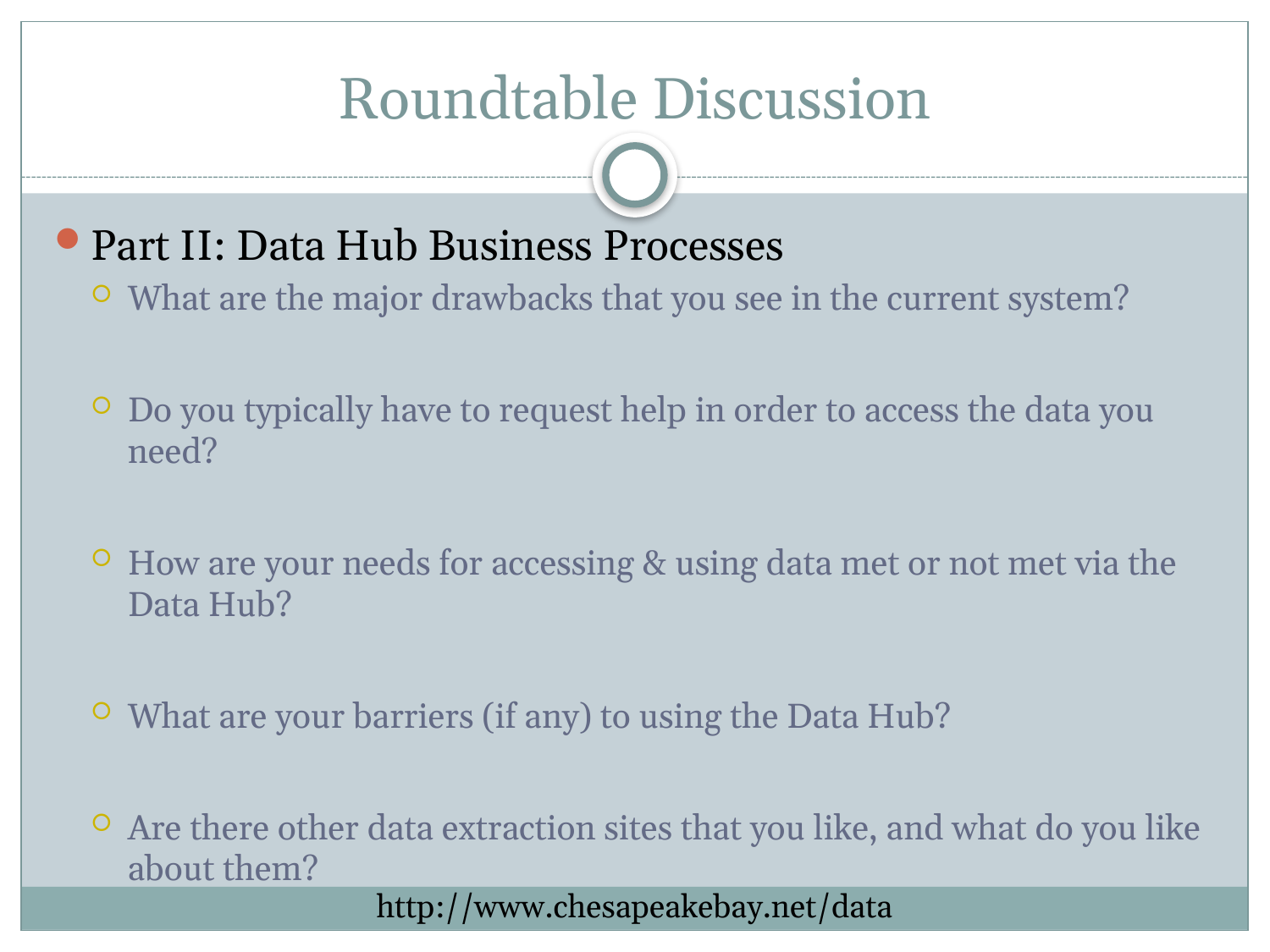

# Roundtable Discussion
Part II: Data Hub Business Processes
What are the major drawbacks that you see in the current system?

Do you typically have to request help in order to access the data you need?

How are your needs for accessing & using data met or not met via the Data Hub?

What are your barriers (if any) to using the Data Hub?

Are there other data extraction sites that you like, and what do you like about them?